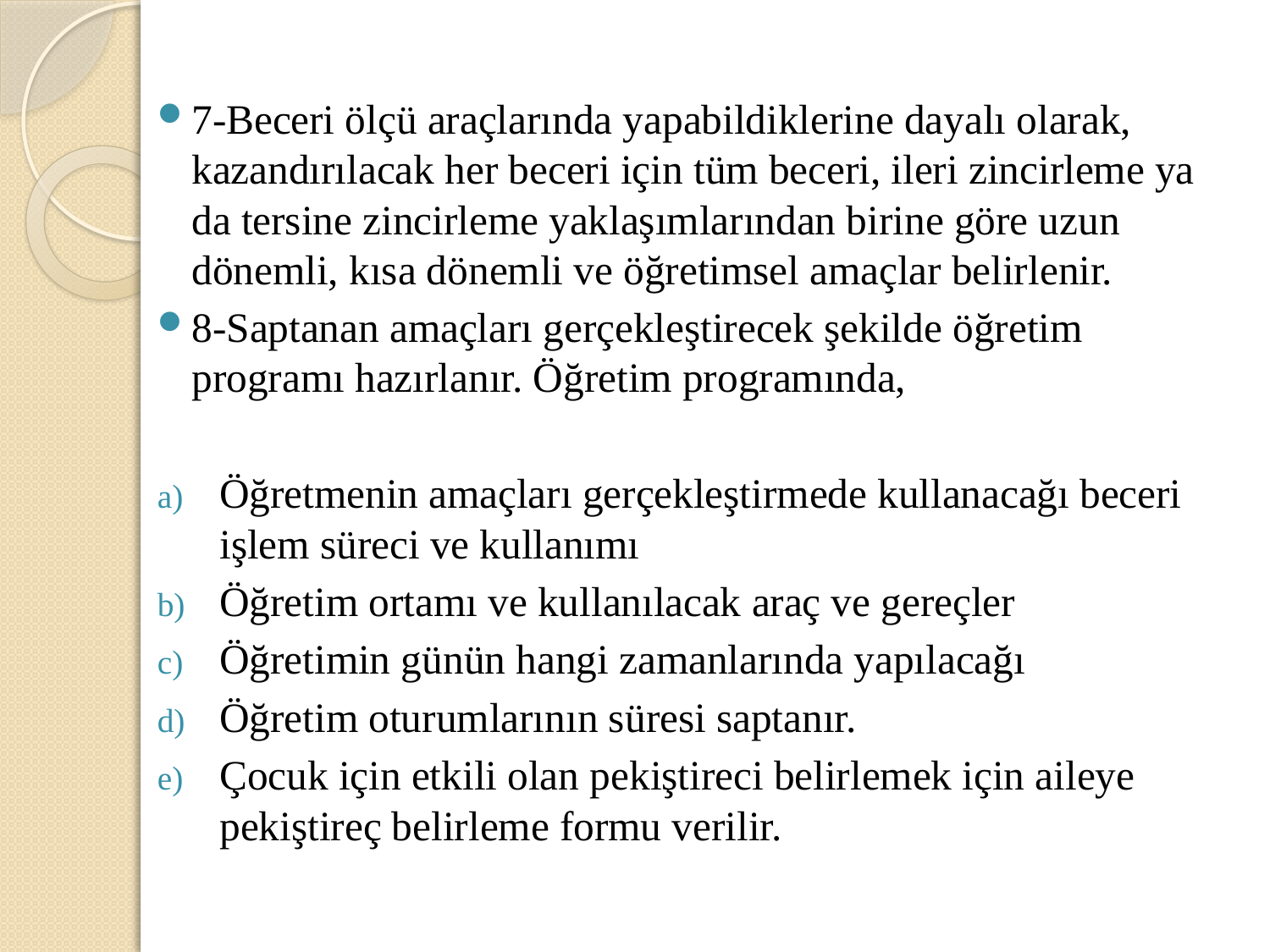

7-Beceri ölçü araçlarında yapabildiklerine dayalı olarak, kazandırılacak her beceri için tüm beceri, ileri zincirleme ya da tersine zincirleme yaklaşımlarından birine göre uzun dönemli, kısa dönemli ve öğretimsel amaçlar belirlenir.
8-Saptanan amaçları gerçekleştirecek şekilde öğretim programı hazırlanır. Öğretim programında,

Öğretmenin amaçları gerçekleştirmede kullanacağı beceri işlem süreci ve kullanımı
Öğretim ortamı ve kullanılacak araç ve gereçler
Öğretimin günün hangi zamanlarında yapılacağı
Öğretim oturumlarının süresi saptanır.
Çocuk için etkili olan pekiştireci belirlemek için aileye pekiştireç belirleme formu verilir.